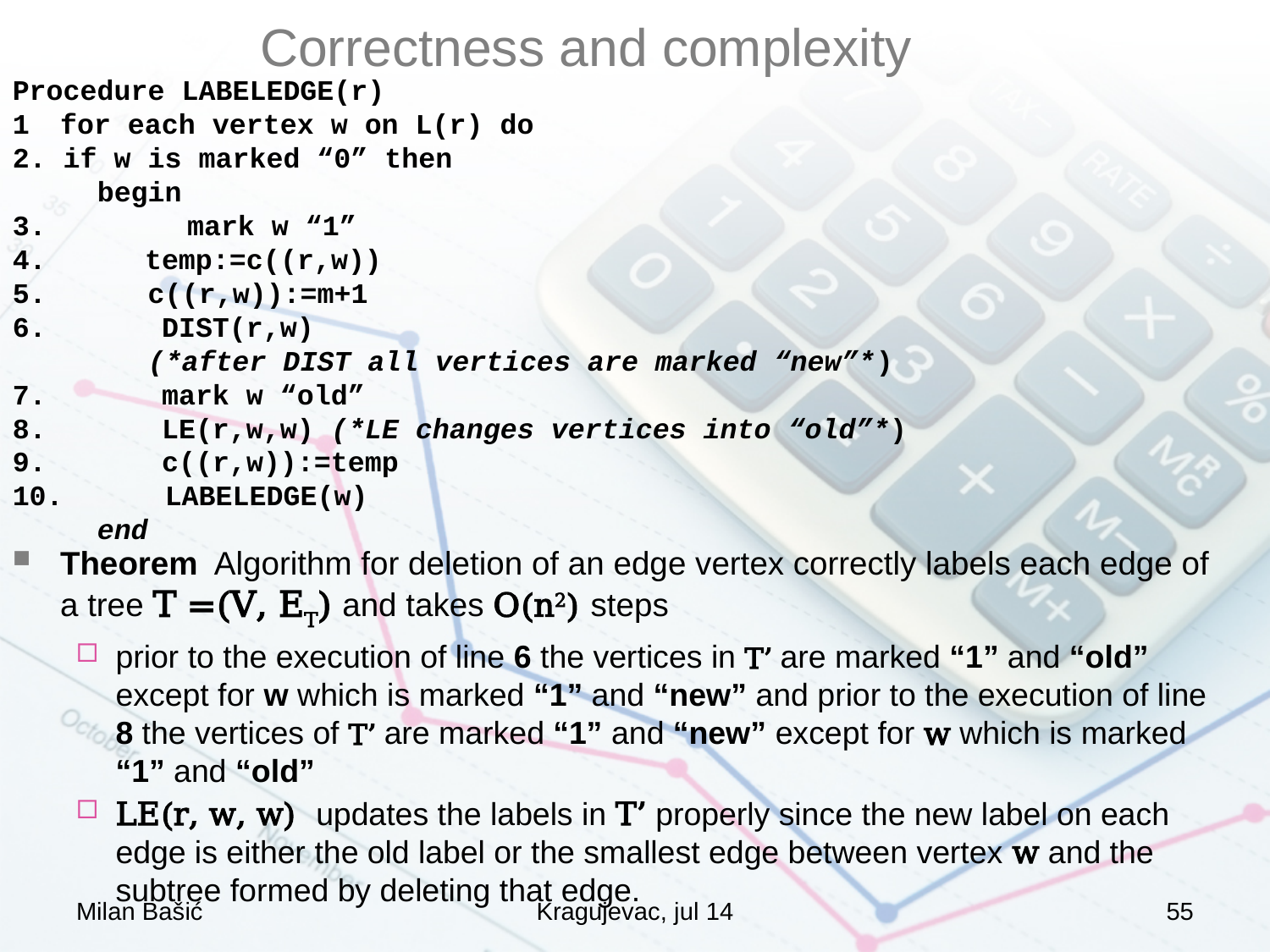

# Correctness and complexity
Procedure LABELEDGE(r)
for each vertex w on L(r) do
2. if w is marked “0” then
     begin
3.		mark w “1”
     temp:=c((r,w))
5.      c((r,w)):=m+1
      DIST(r,w)
        (*after DIST all vertices are marked “new”*)
      mark w “old”
      LE(r,w,w) (*LE changes vertices into “old”*)
      c((r,w)):=temp
      LABELEDGE(w)
     end

Theorem  Algorithm for deletion of an edge vertex correctly labels each edge of a tree T =(V, ET) and takes O(n2) steps
prior to the execution of line 6 the vertices in T’ are marked “1” and “old” except for w which is marked “1” and “new” and prior to the execution of line 8 the vertices of T’ are marked “1” and “new” except for w which is marked “1” and “old”
LE(r, w, w) updates the labels in T’ properly since the new label on each edge is either the old label or the smallest edge between vertex w and the subtree formed by deleting that edge.

Milan Bašić
Kragujevac, jul 14
55